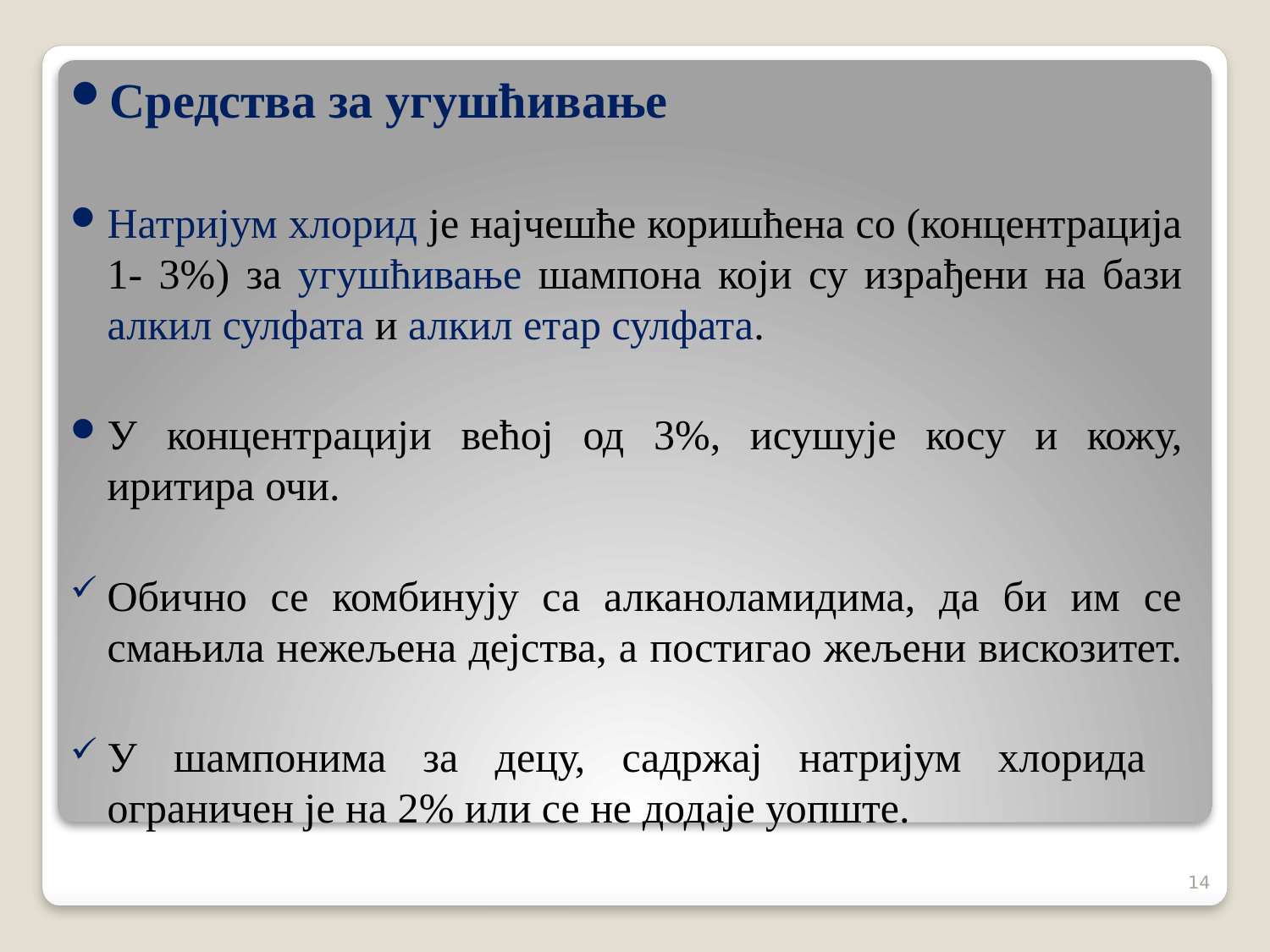

Средства за угушћивање

Натријум хлорид је најчешће коришћена со (концентрација 1- 3%) за угушћивање шампона који су израђени на бази алкил сулфата и алкил етар сулфата.

У концентрацији већој од 3%, исушује косу и кожу, иритира очи.

Обично се комбинују са алканоламидима, да би им се смањила нежељена дејства, а постигао жељени вискозитет.

У шампонима за децу, садржај натријум хлорида  ограничен је на 2% или се не додаје уопште.

14